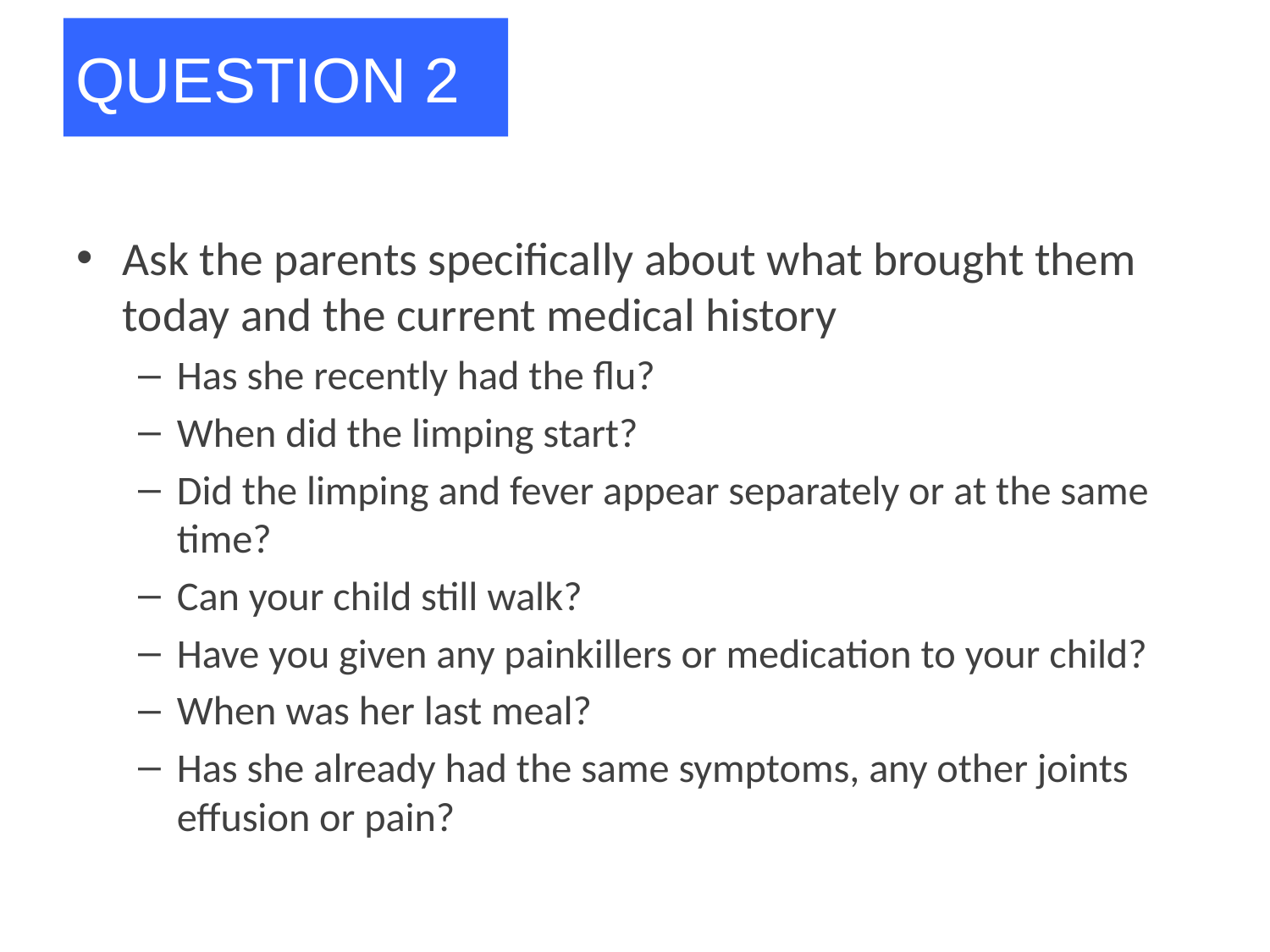

QUESTION 2
Ask the parents specifically about what brought them today and the current medical history
Has she recently had the flu?
When did the limping start?
Did the limping and fever appear separately or at the same time?
Can your child still walk?
Have you given any painkillers or medication to your child?
When was her last meal?
Has she already had the same symptoms, any other joints effusion or pain?